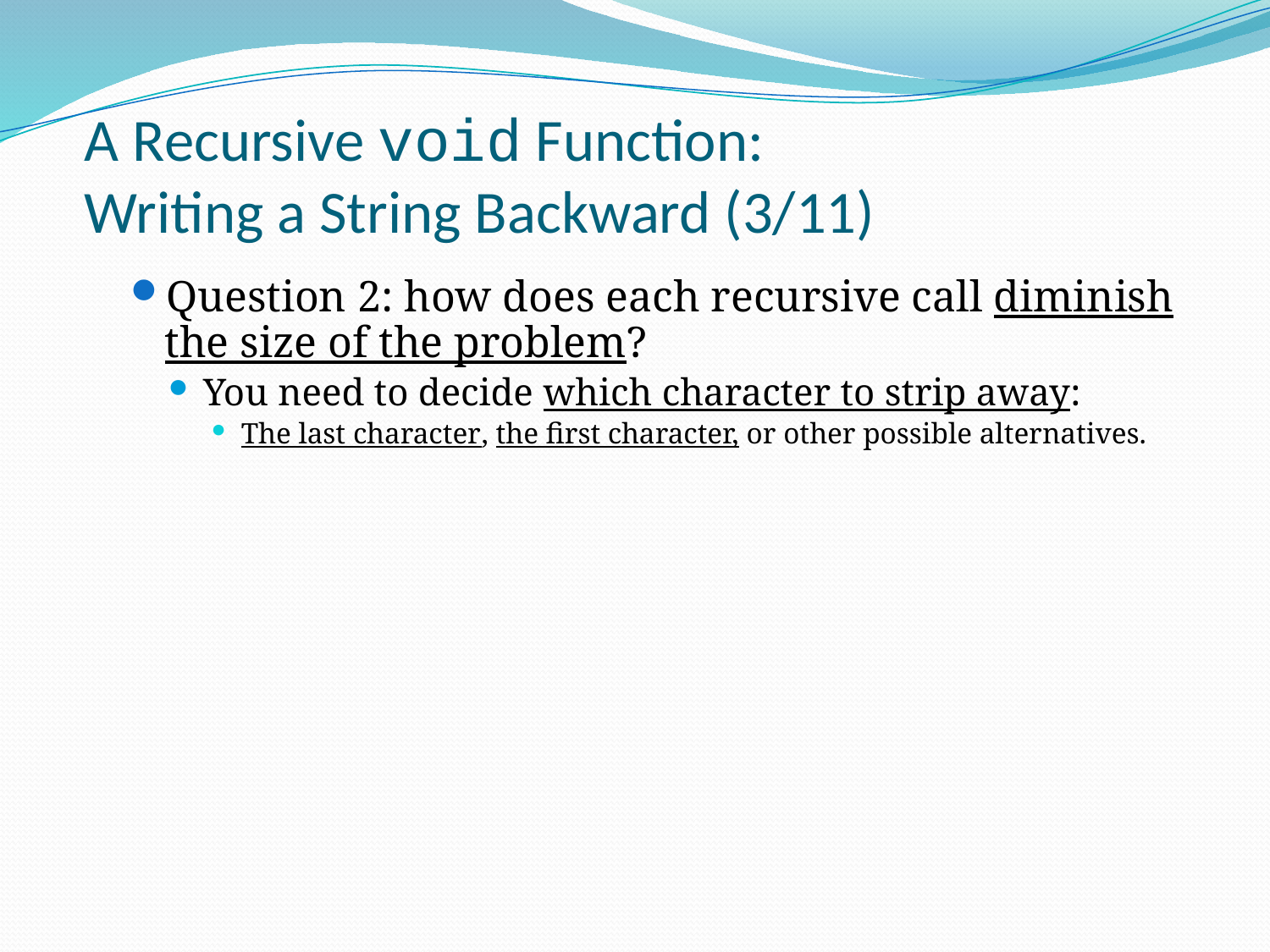

A Recursive void Function:
Writing a String Backward (3/11)
Question 2: how does each recursive call diminish the size of the problem?
You need to decide which character to strip away:
The last character, the first character, or other possible alternatives.